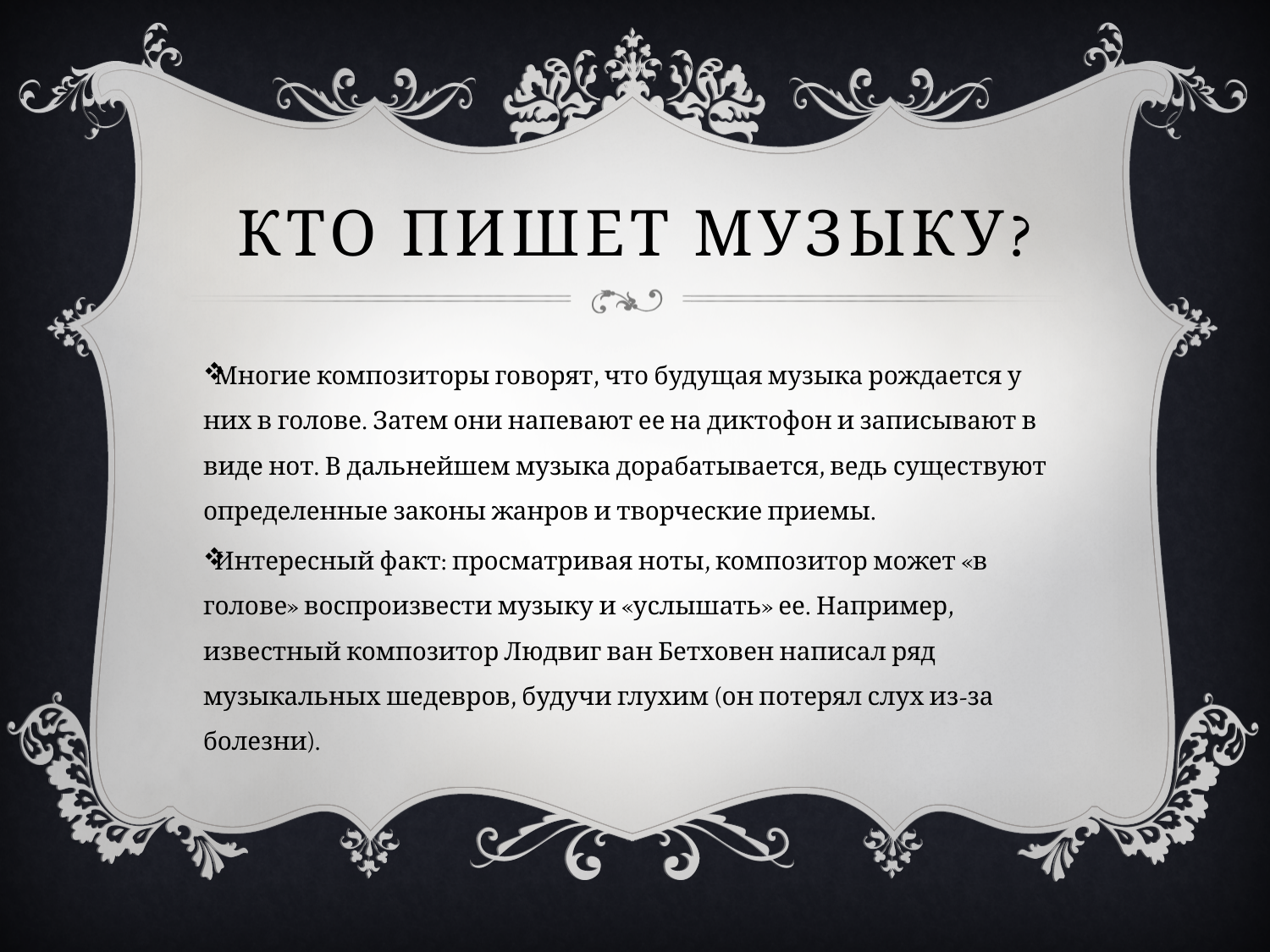

# Кто пишет музыку?
Многие композиторы говорят, что будущая музыка рождается у них в голове. Затем они напевают ее на диктофон и записывают в виде нот. В дальнейшем музыка дорабатывается, ведь существуют определенные законы жанров и творческие приемы.
Интересный факт: просматривая ноты, композитор может «в голове» воспроизвести музыку и «услышать» ее. Например, известный композитор Людвиг ван Бетховен написал ряд музыкальных шедевров, будучи глухим (он потерял слух из-за болезни).